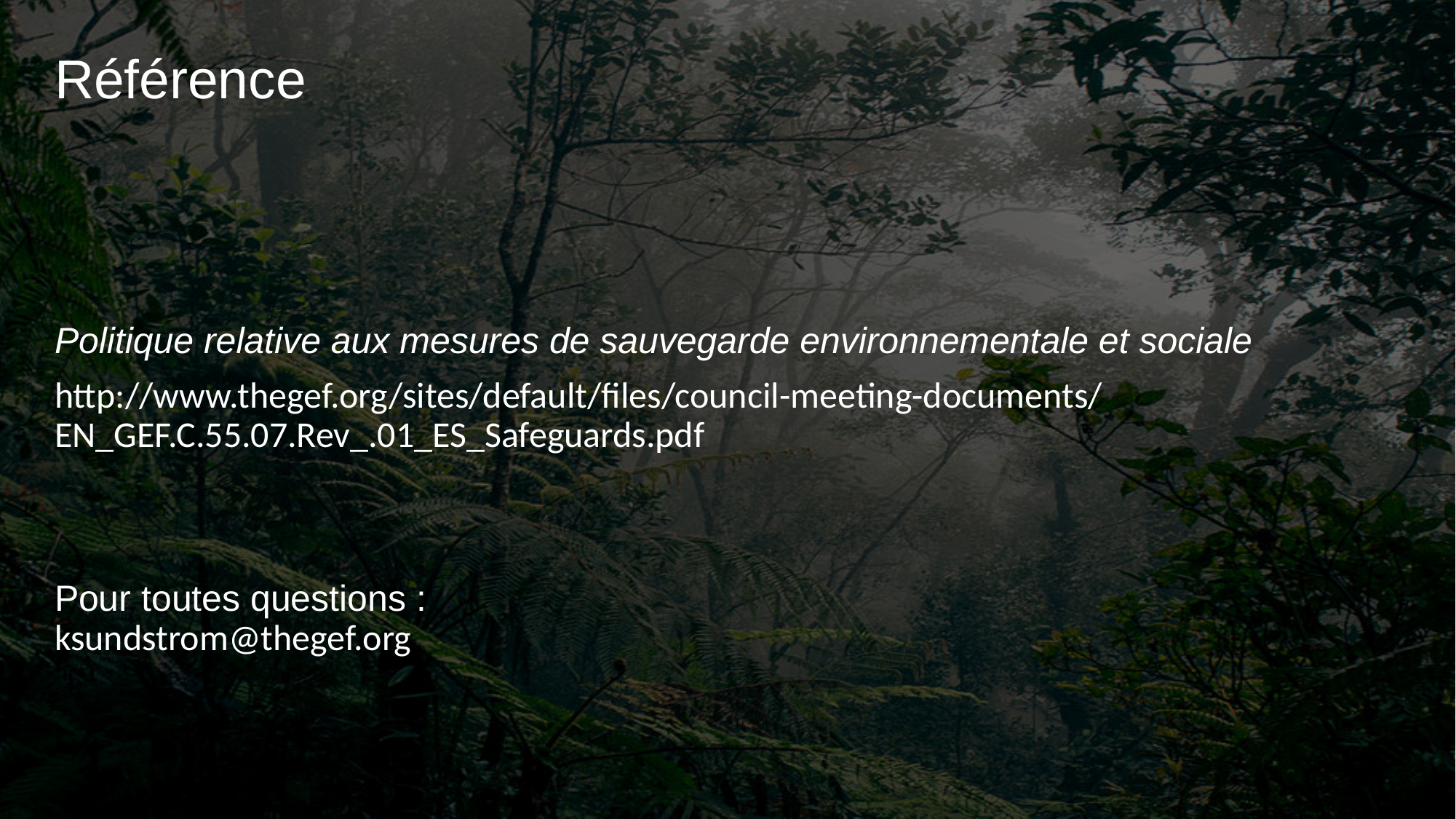

Référence
Politique relative aux mesures de sauvegarde environnementale et sociale
http://www.thegef.org/sites/default/files/council-meeting-documents/EN_GEF.C.55.07.Rev_.01_ES_Safeguards.pdf

Pour toutes questions :
ksundstrom@thegef.org